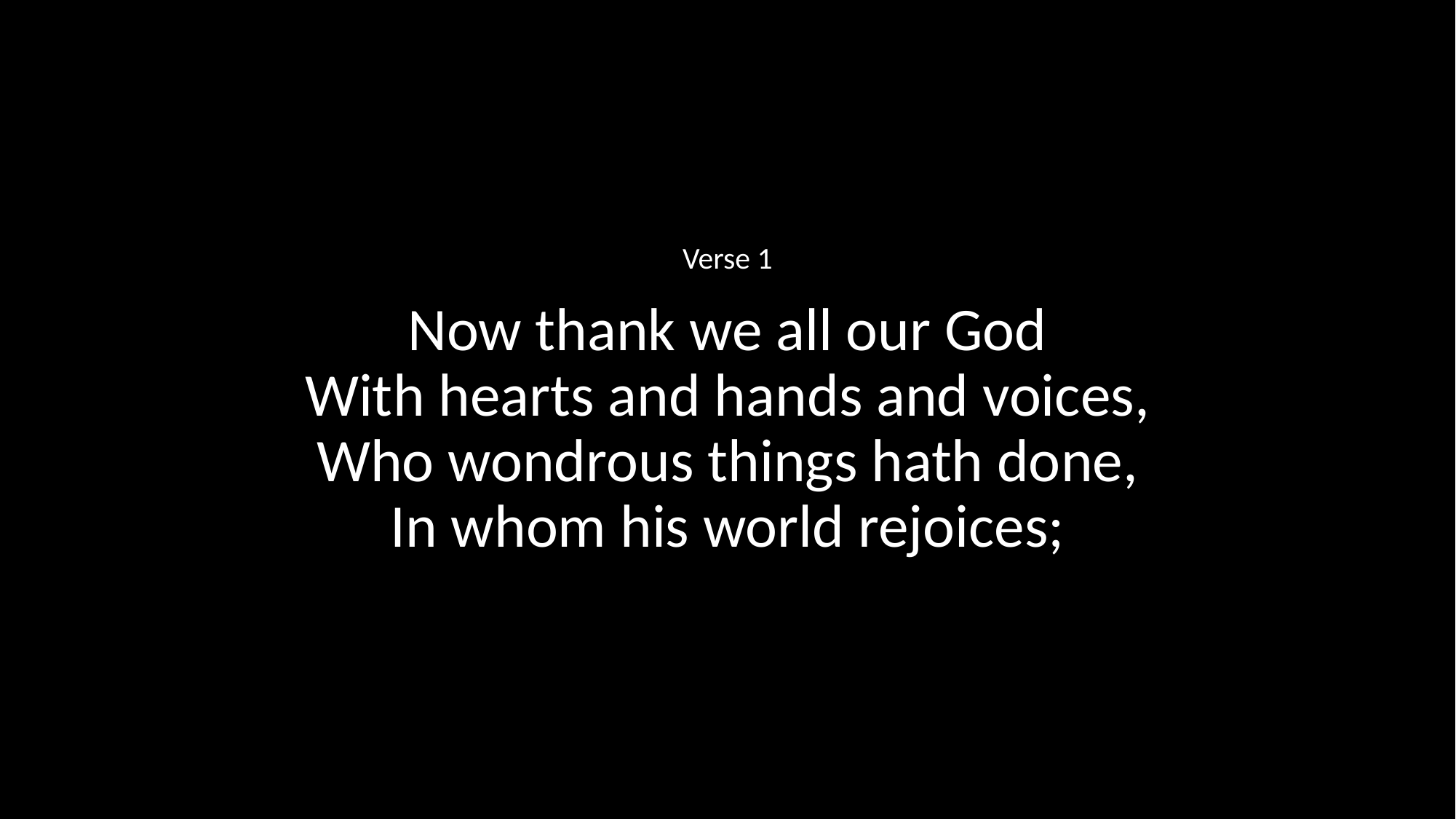

Verse 1
Now thank we all our God
With hearts and hands and voices,
Who wondrous things hath done,
In whom his world rejoices;